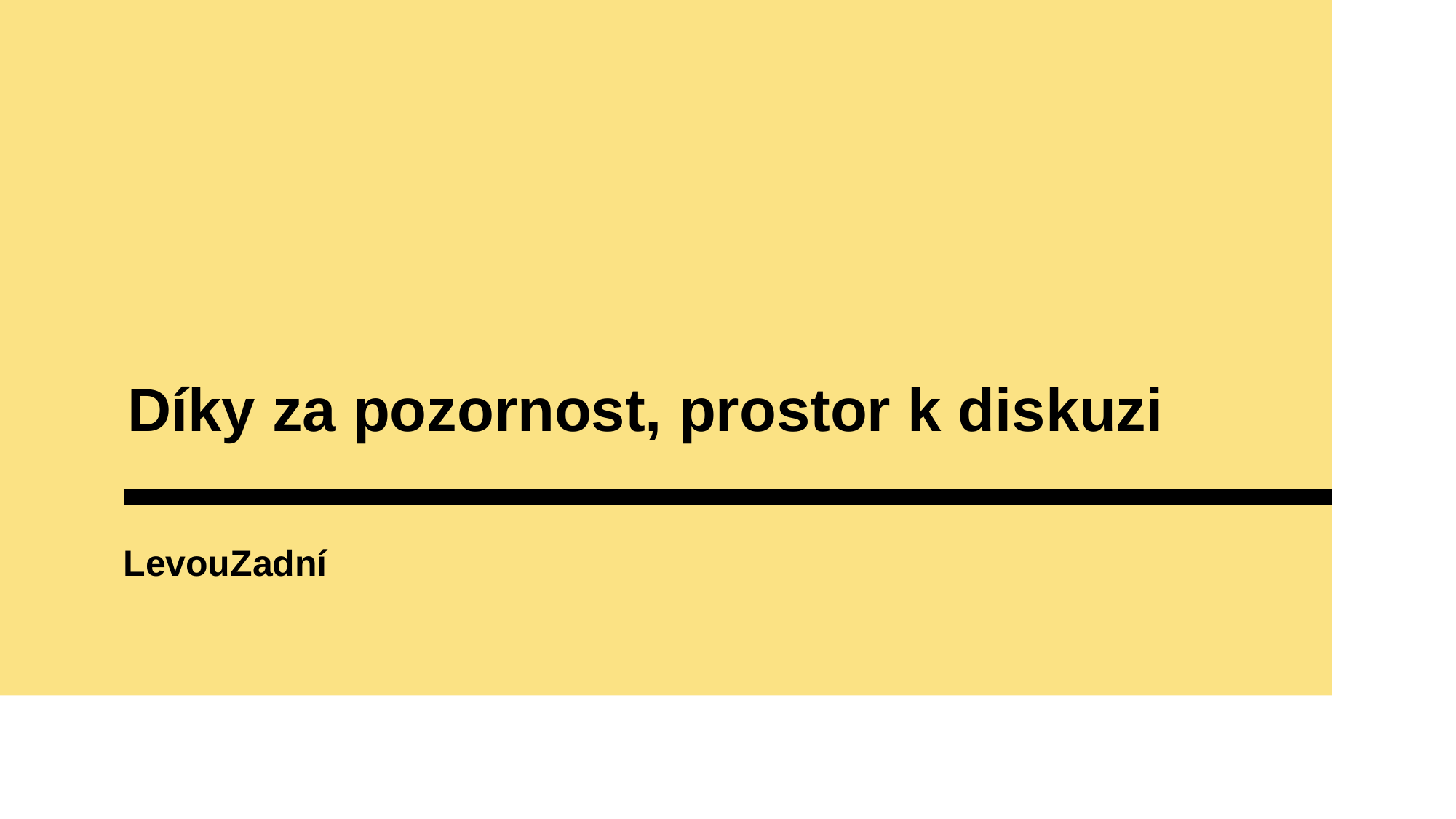

# Díky za pozornost, prostor k diskuzi
LevouZadní